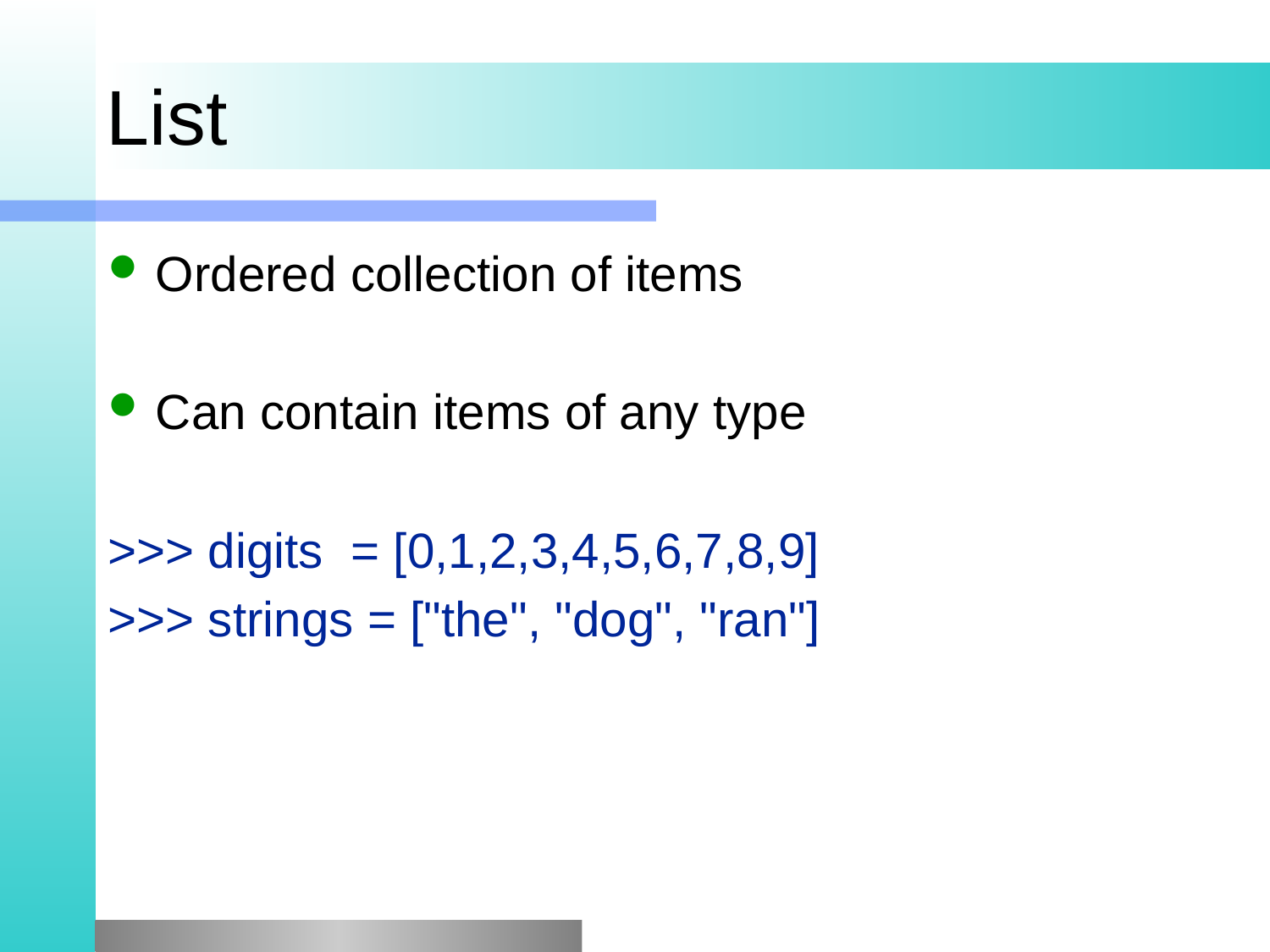

# List
Ordered collection of items

Can contain items of any type

>>> digits  = [0,1,2,3,4,5,6,7,8,9]
>>> strings = ["the", "dog", "ran"]